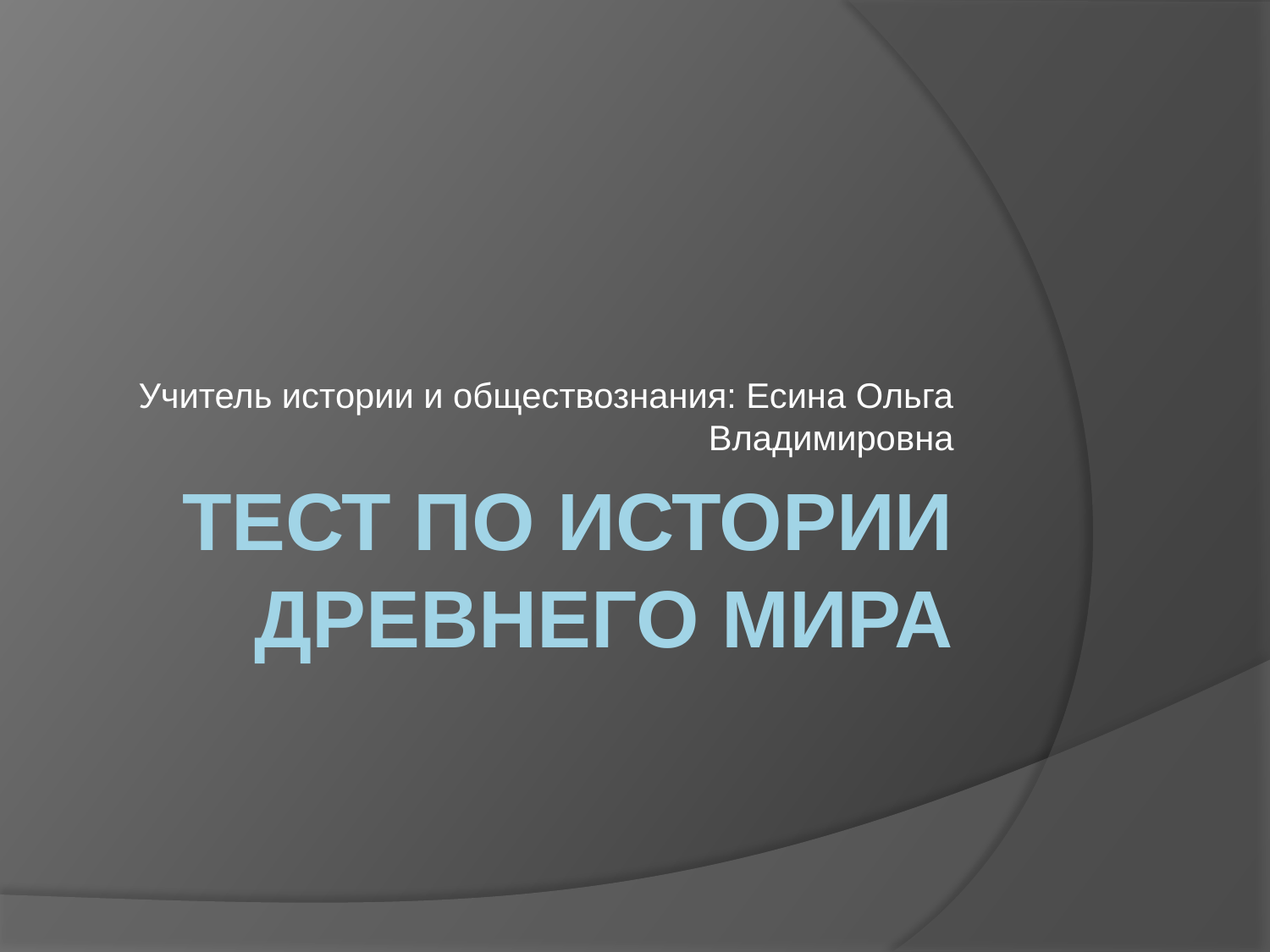

Учитель истории и обществознания: Есина Ольга Владимировна
# Тест по истории древнего мира